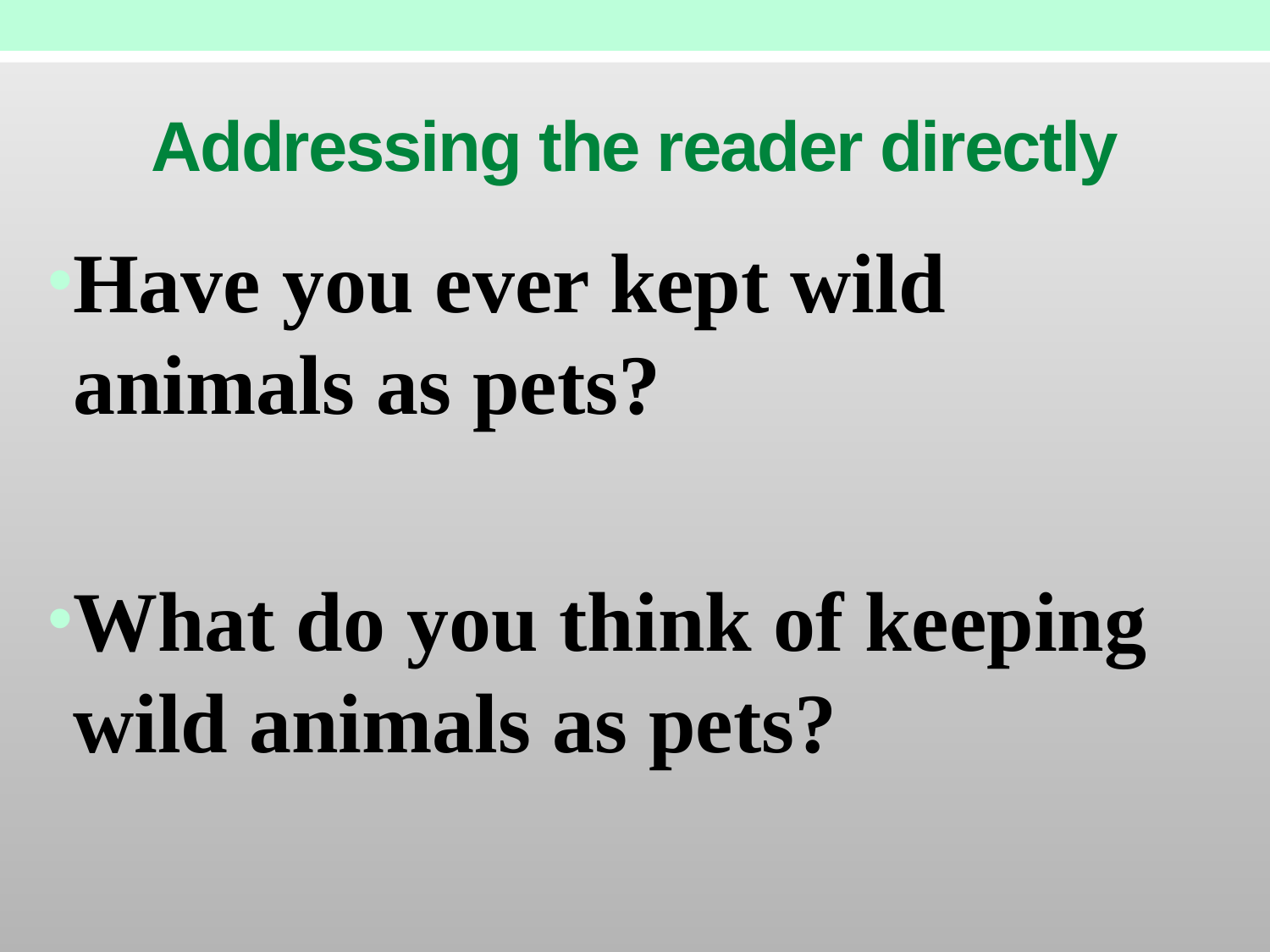

# Addressing the reader directly
Have you ever kept wild animals as pets?

What do you think of keeping wild animals as pets?